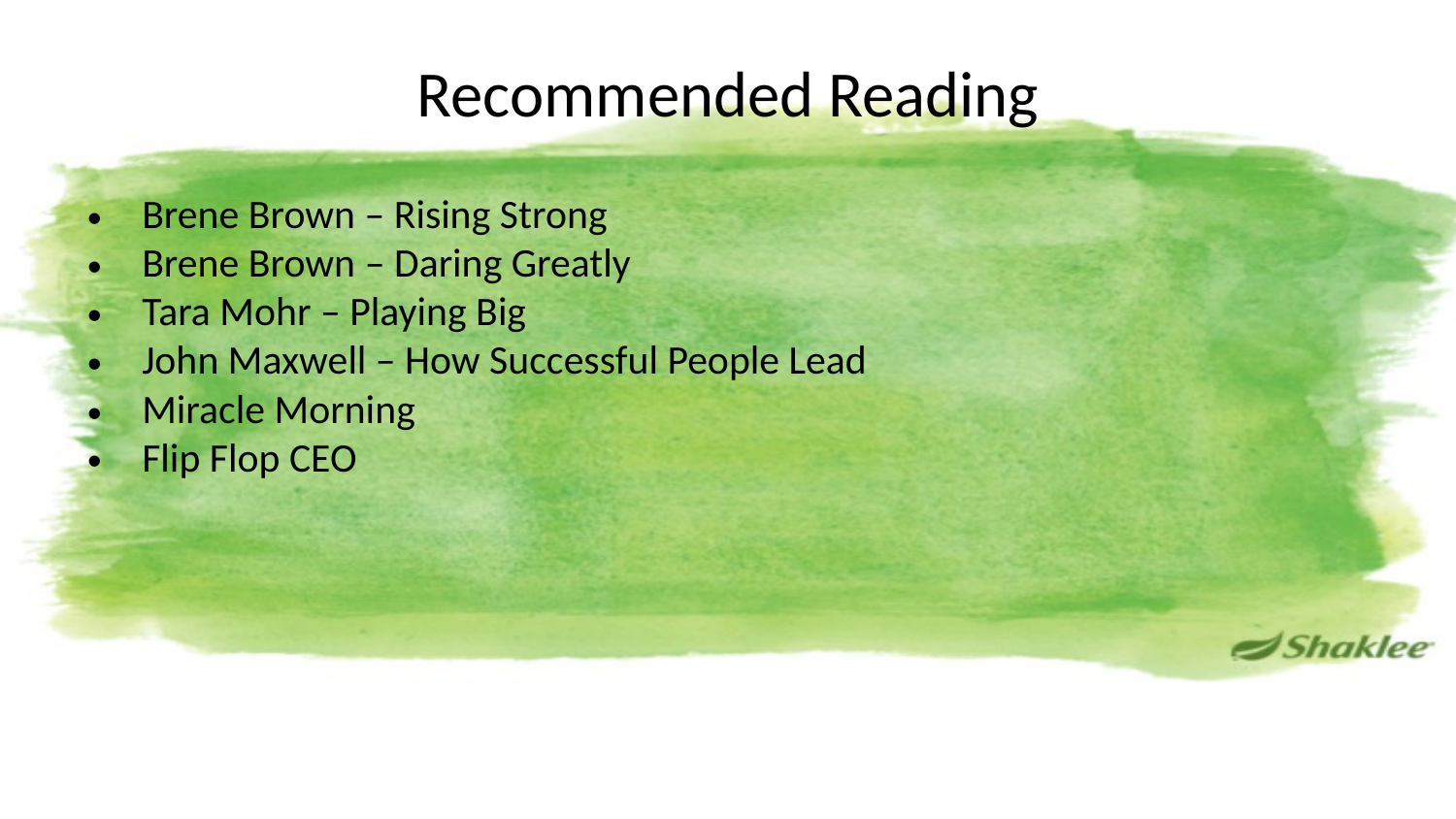

# Recommended Reading
Brene Brown – Rising Strong
Brene Brown – Daring Greatly
Tara Mohr – Playing Big
John Maxwell – How Successful People Lead
Miracle Morning
Flip Flop CEO